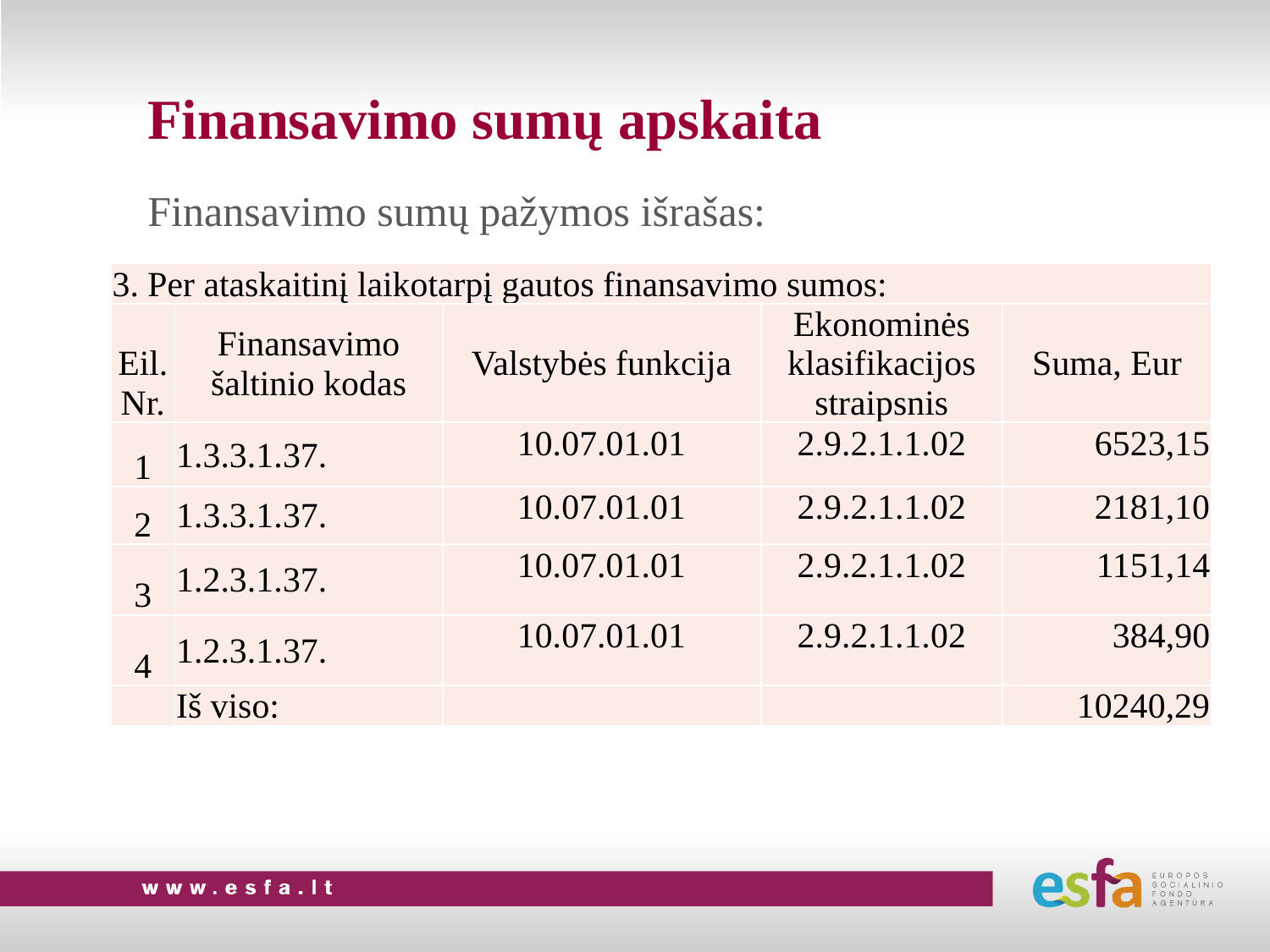

# Finansavimo sumų apskaita
Finansavimo sumų pažymos išrašas:
| 3. Per ataskaitinį laikotarpį gautos finansavimo sumos: |  |  |  |  |
| --- | --- | --- | --- | --- |
| Eil. Nr. | Finansavimo šaltinio kodas | Valstybės funkcija | Ekonominės klasifikacijos straipsnis | Suma, Eur |
| 1 | 1.3.3.1.37. | 10.07.01.01 | 2.9.2.1.1.02 | 6523,15 |
| 2 | 1.3.3.1.37. | 10.07.01.01 | 2.9.2.1.1.02 | 2181,10 |
| 3 | 1.2.3.1.37. | 10.07.01.01 | 2.9.2.1.1.02 | 1151,14 |
| 4 | 1.2.3.1.37. | 10.07.01.01 | 2.9.2.1.1.02 | 384,90 |
|  | Iš viso: |  |  | 10240,29 |